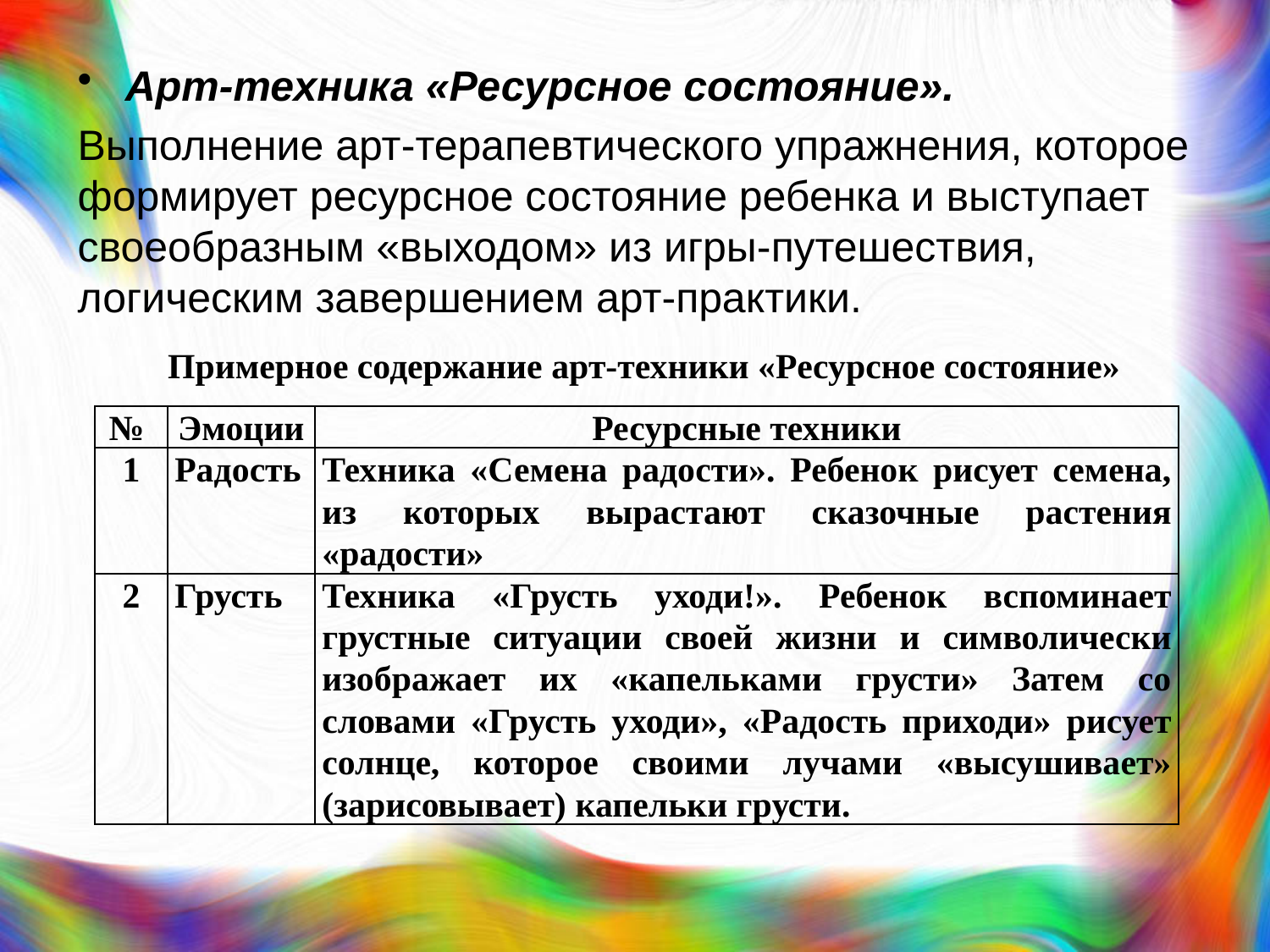

Арт-техника «Ресурсное состояние».
Выполнение арт-терапевтического упражнения, которое формирует ресурсное состояние ребенка и выступает своеобразным «выходом» из игры-путешествия, логическим завершением арт-практики.

Примерное содержание арт-техники «Ресурсное состояние»
| № | Эмоции | Ресурсные техники |
| --- | --- | --- |
| 1 | Радость | Техника «Семена радости». Ребенок рисует семена, из которых вырастают сказочные растения «радости» |
| 2 | Грусть | Техника «Грусть уходи!». Ребенок вспоминает грустные ситуации своей жизни и символически изображает их «капельками грусти» Затем со словами «Грусть уходи», «Радость приходи» рисует солнце, которое своими лучами «высушивает» (зарисовывает) капельки грусти. |